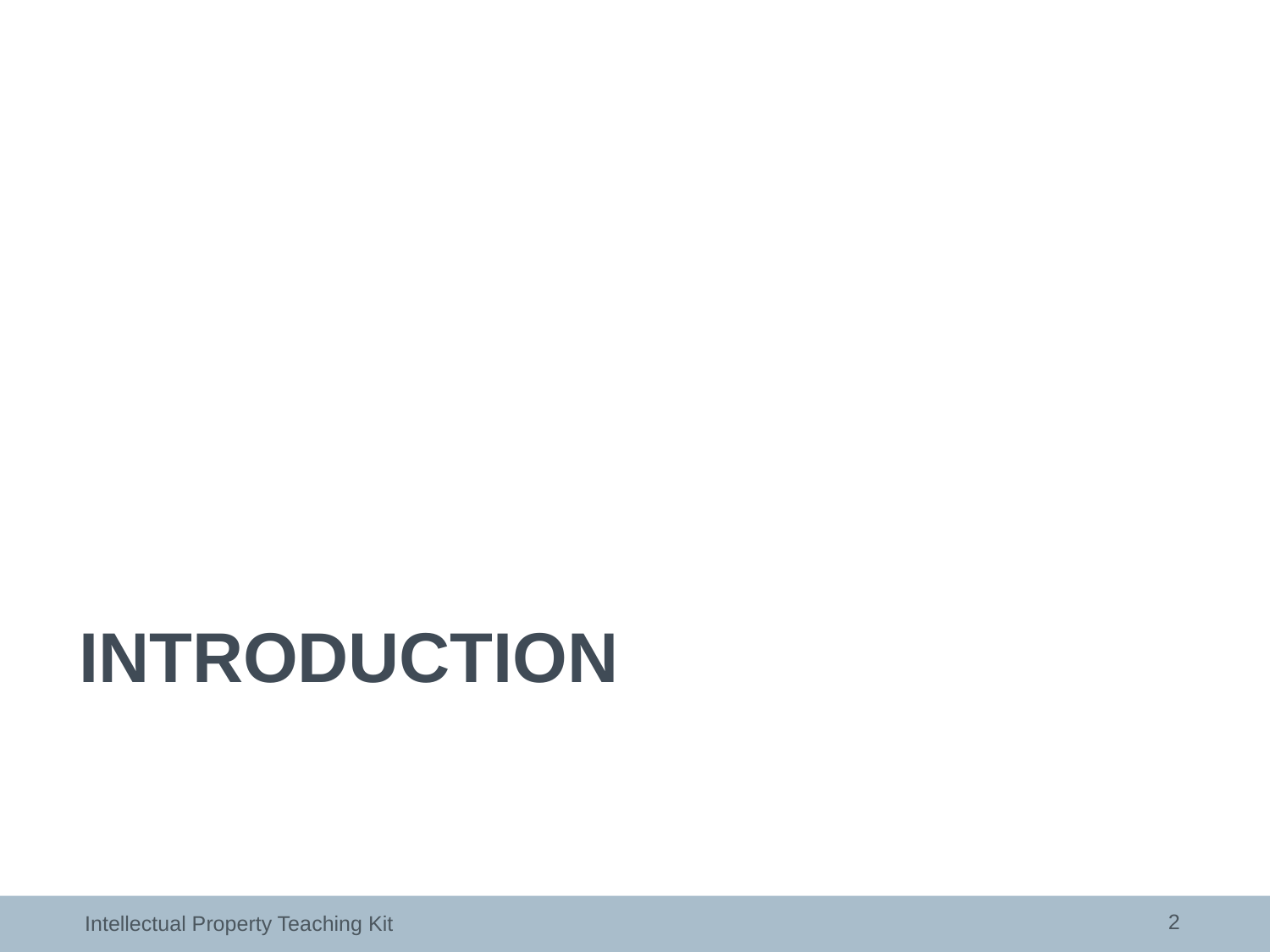

# Introduction
2
Intellectual Property Teaching Kit